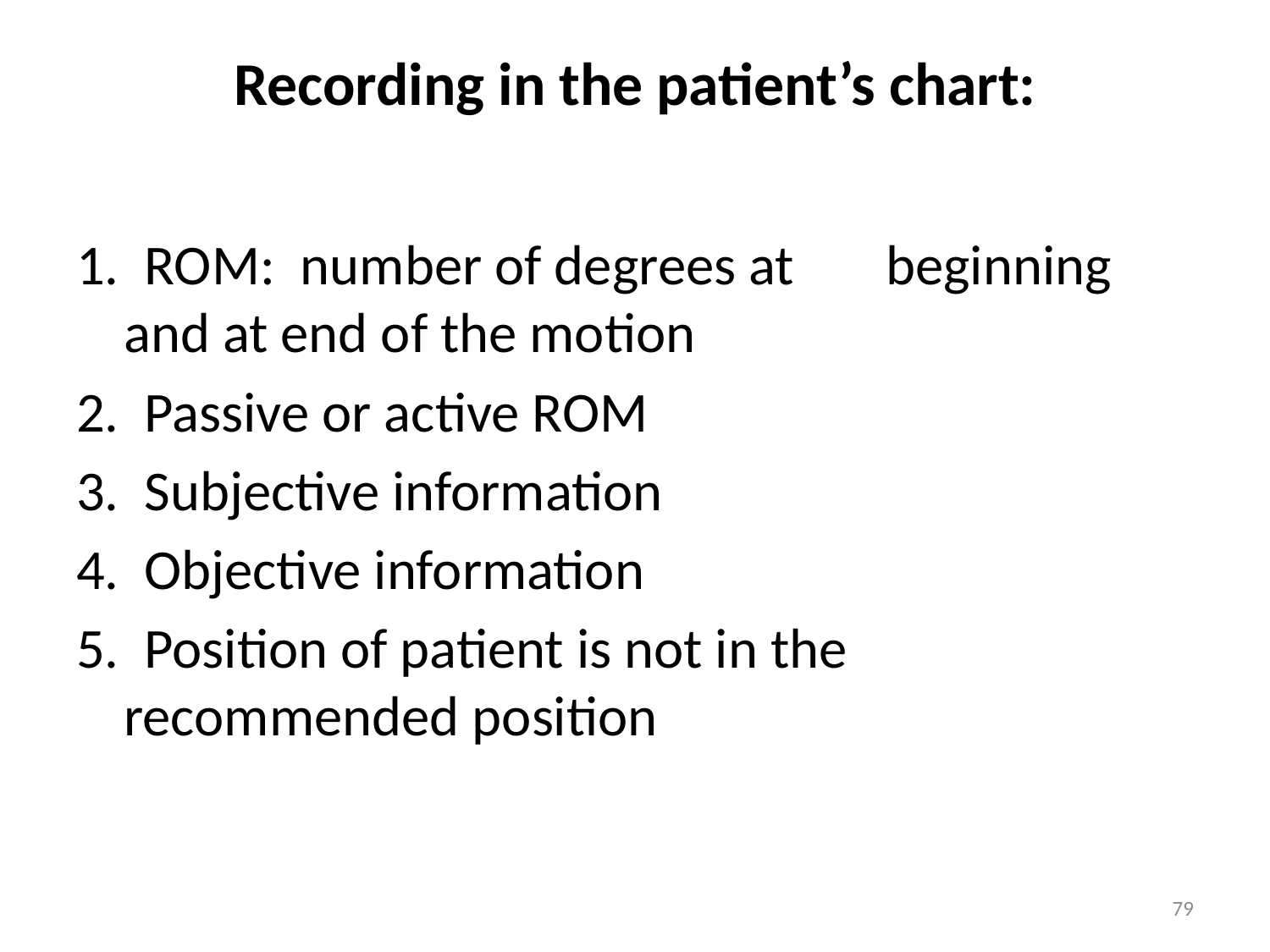

# Recording in the patient’s chart:
1.  ROM:  number of degrees at 	beginning and at end of the motion
2.  Passive or active ROM
3.  Subjective information
4.  Objective information
5.  Position of patient is not in the 	recommended position
79